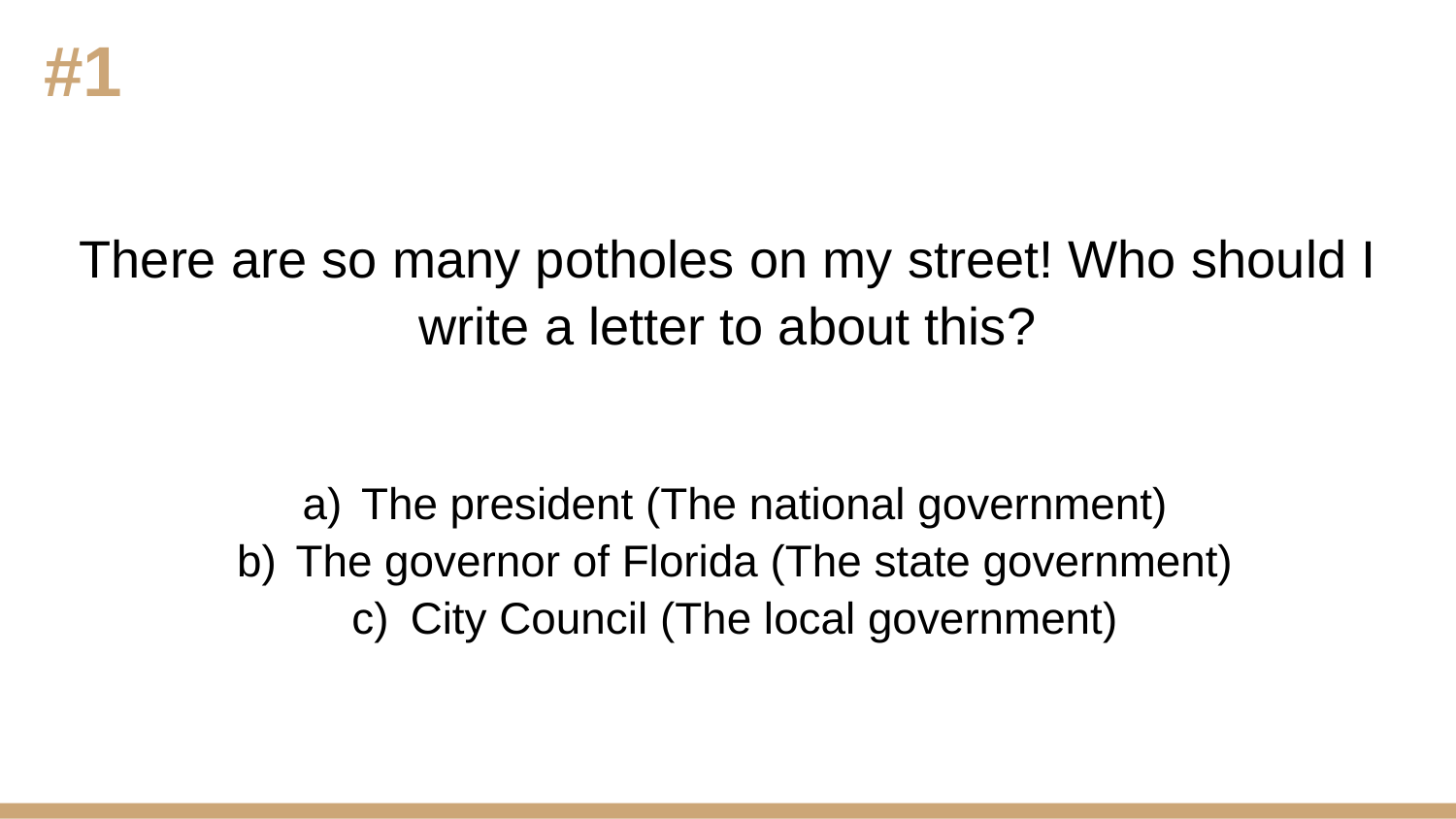

#1
There are so many potholes on my street! Who should I write a letter to about this?

The president (The national government)
The governor of Florida (The state government)
City Council (The local government)